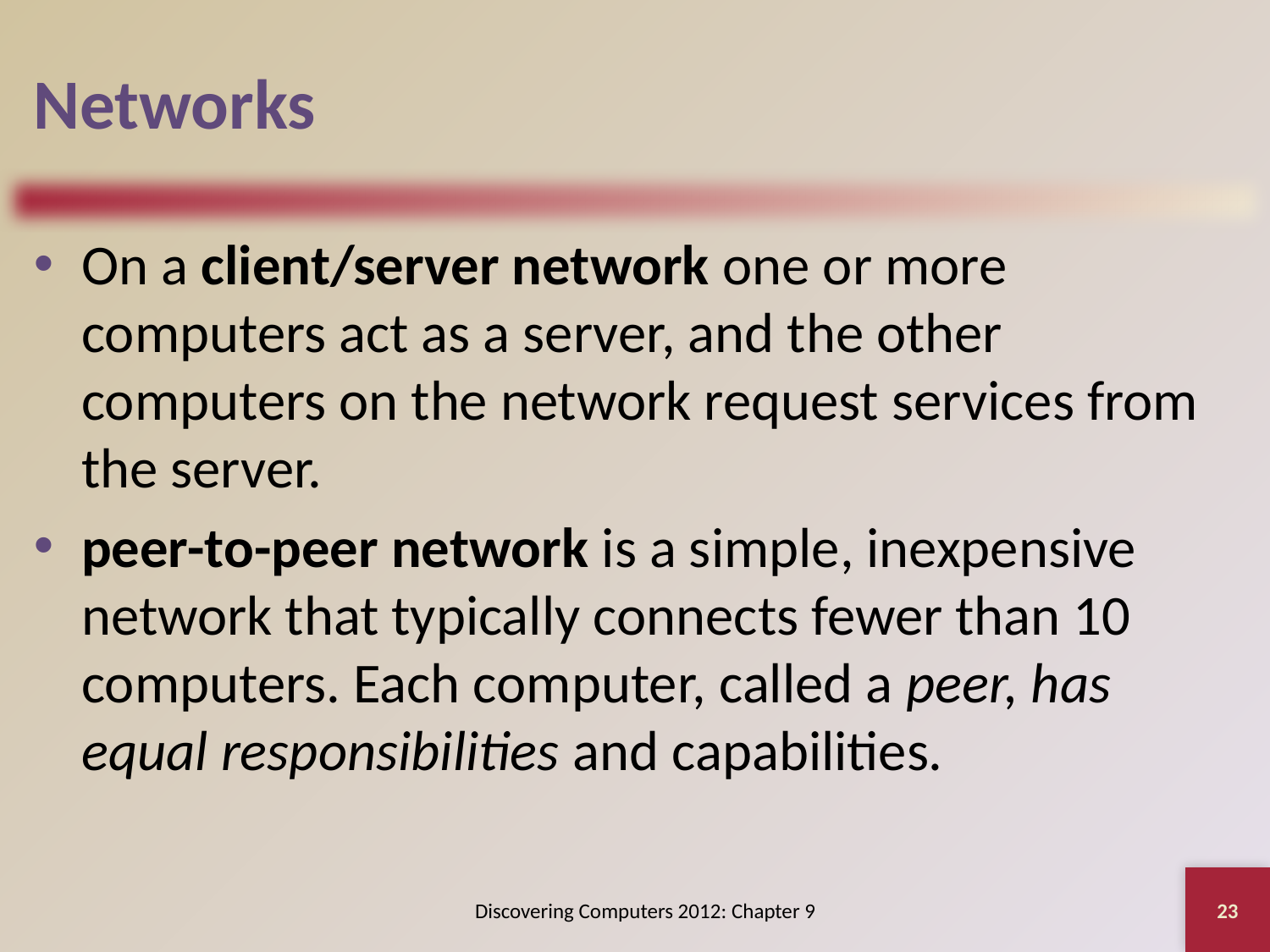

# Networks
On a client/server network one or more computers act as a server, and the other computers on the network request services from the server.
peer-to-peer network is a simple, inexpensive network that typically connects fewer than 10 computers. Each computer, called a peer, has equal responsibilities and capabilities.

23
Discovering Computers 2012: Chapter 9